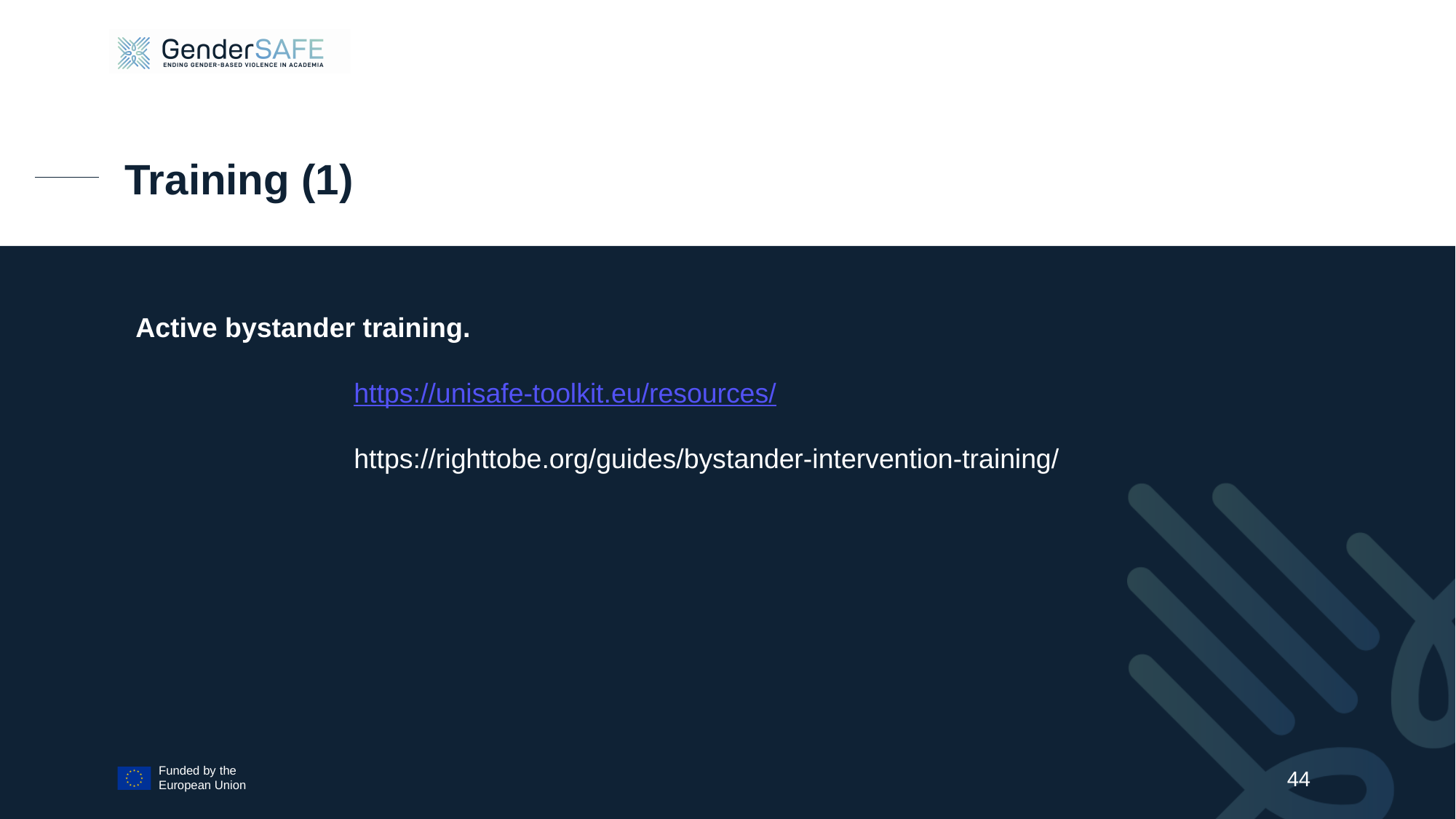

# Training (1)
Active bystander training.

		https://unisafe-toolkit.eu/resources/

		https://righttobe.org/guides/bystander-intervention-training/